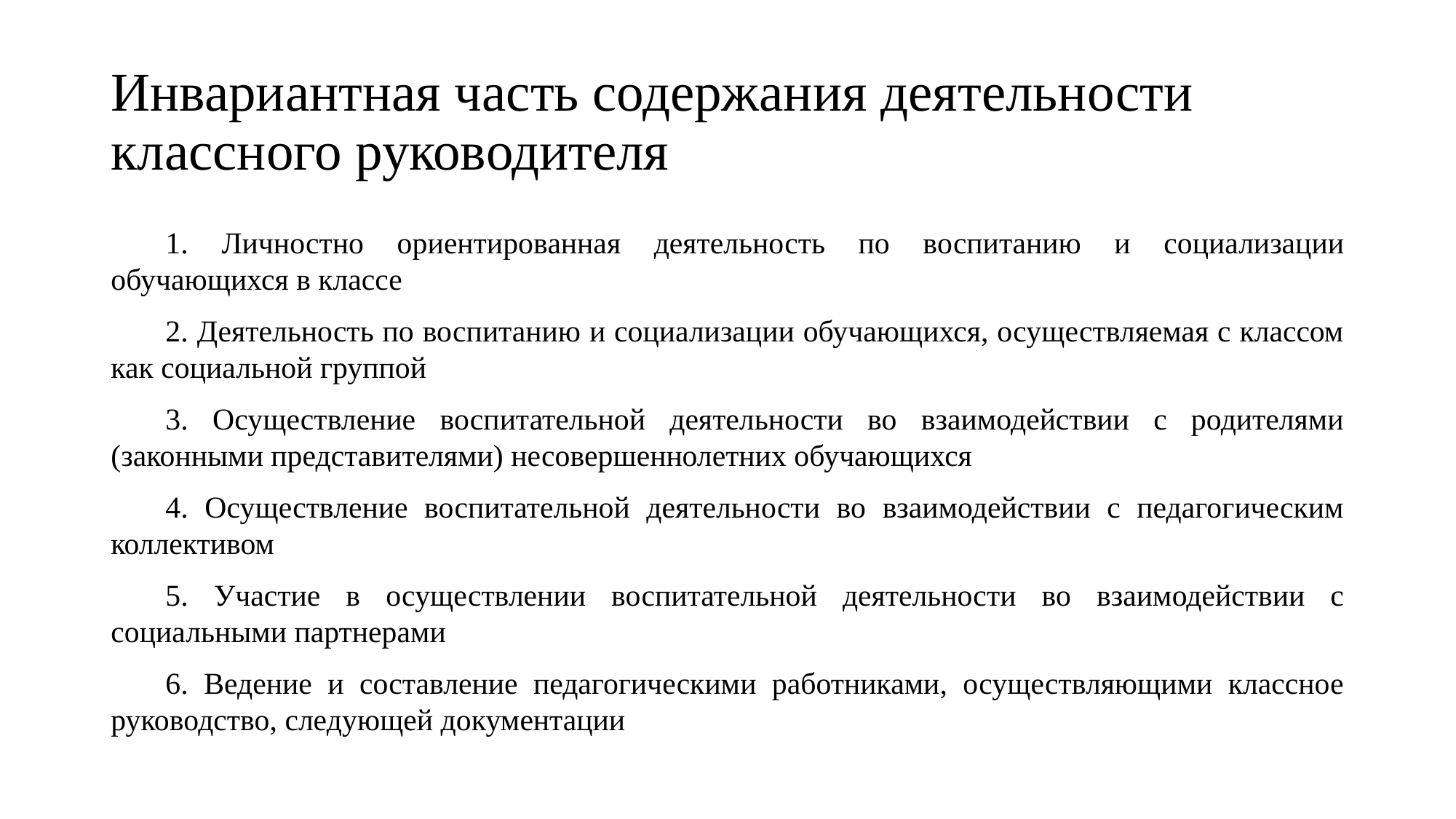

# Инвариантная часть содержания деятельности классного руководителя
1. Личностно ориентированная деятельность по воспитанию и социализации обучающихся в классе
2. Деятельность по воспитанию и социализации обучающихся, осуществляемая с классом как социальной группой
3. Осуществление воспитательной деятельности во взаимодействии с родителями (законными представителями) несовершеннолетних обучающихся
4. Осуществление воспитательной деятельности во взаимодействии с педагогическим коллективом
5. Участие в осуществлении воспитательной деятельности во взаимодействии с социальными партнерами
6. Ведение и составление педагогическими работниками, осуществляющими классное руководство, следующей документации